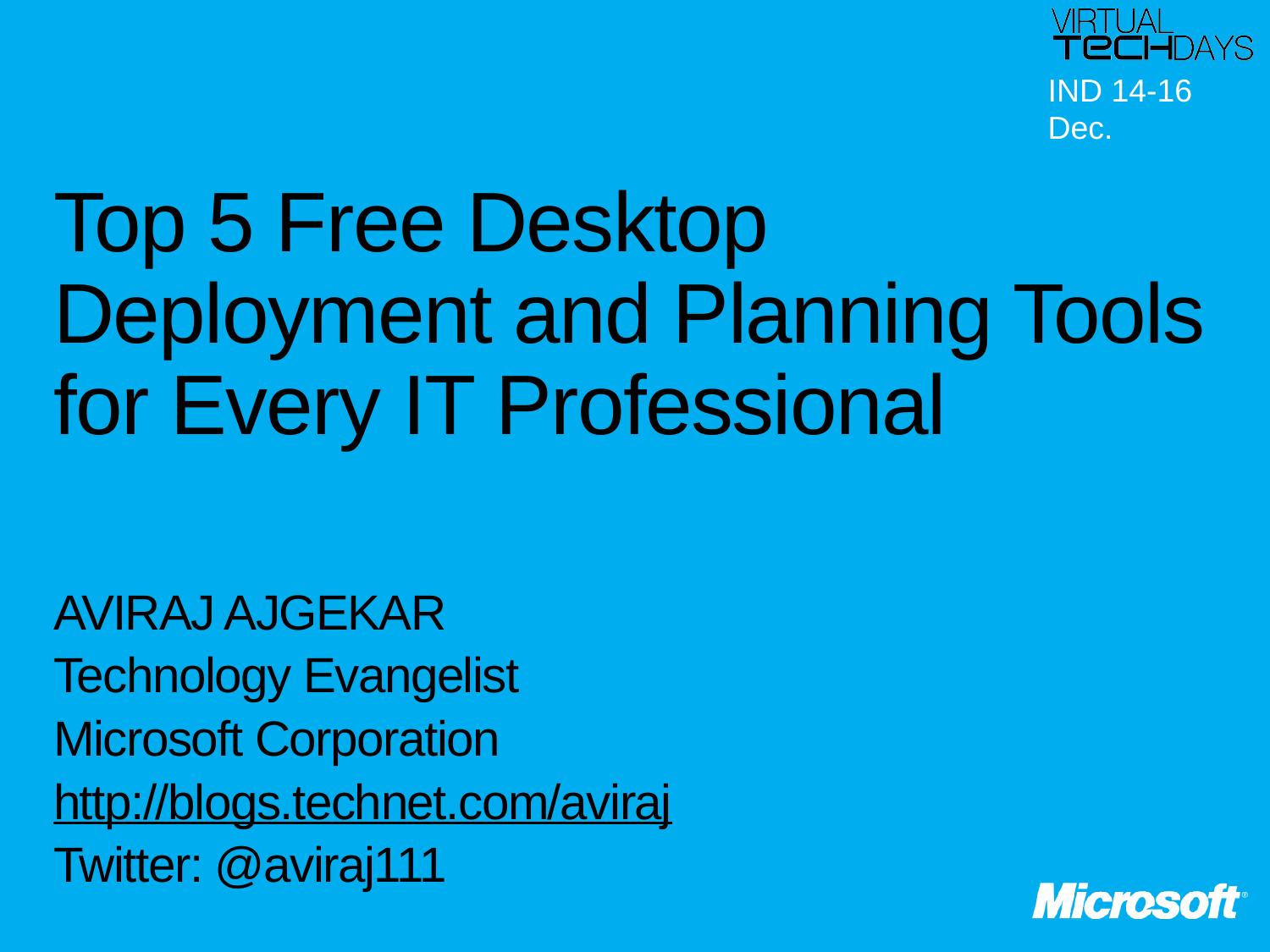

Top 5 Free Desktop Deployment and Planning Tools for Every IT Professional
AVIRAJ AJGEKAR
Technology Evangelist
Microsoft Corporation
http://blogs.technet.com/aviraj
Twitter: @aviraj111